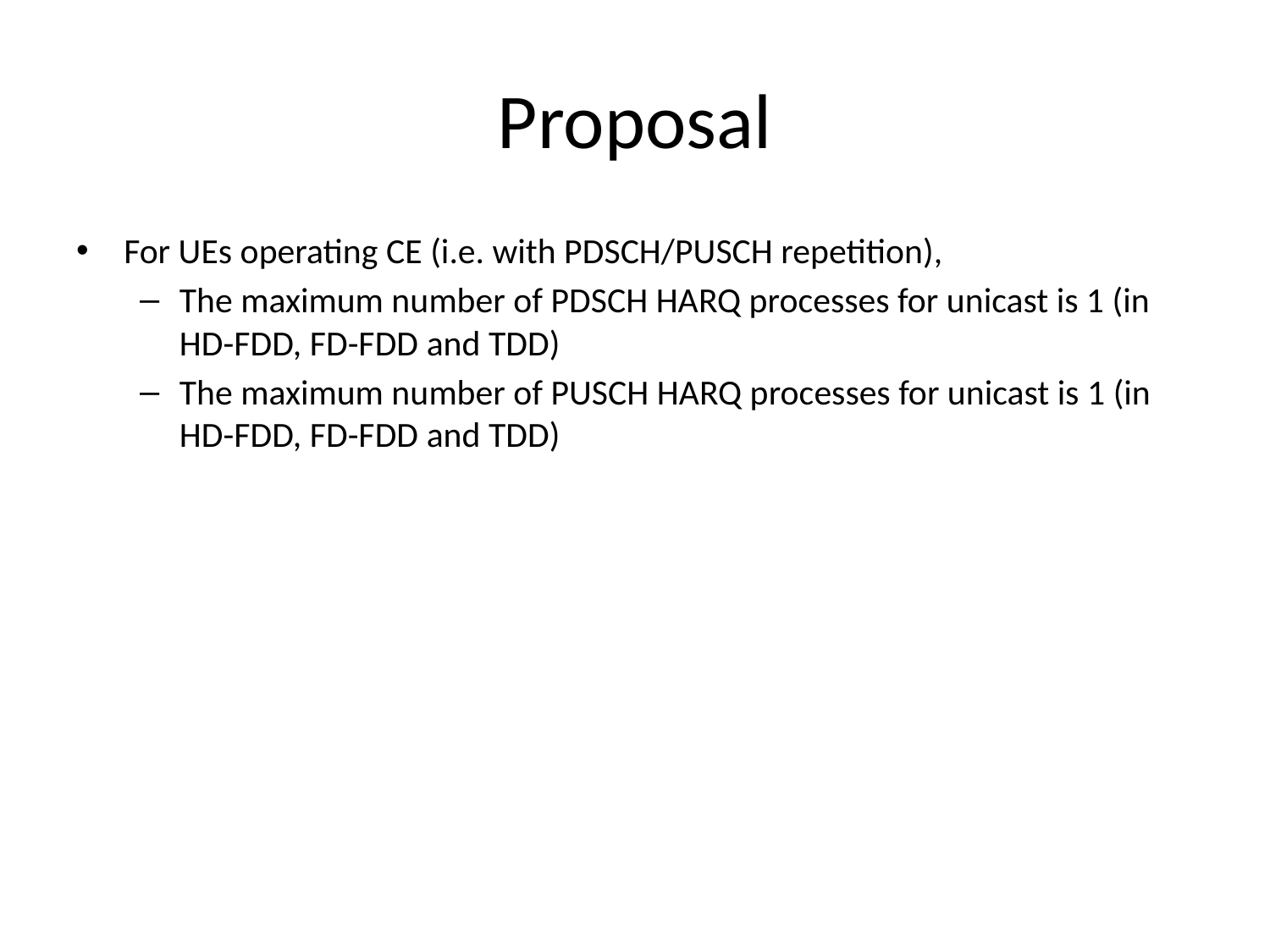

# Proposal
For UEs operating CE (i.e. with PDSCH/PUSCH repetition),
The maximum number of PDSCH HARQ processes for unicast is 1 (in HD-FDD, FD-FDD and TDD)
The maximum number of PUSCH HARQ processes for unicast is 1 (in HD-FDD, FD-FDD and TDD)